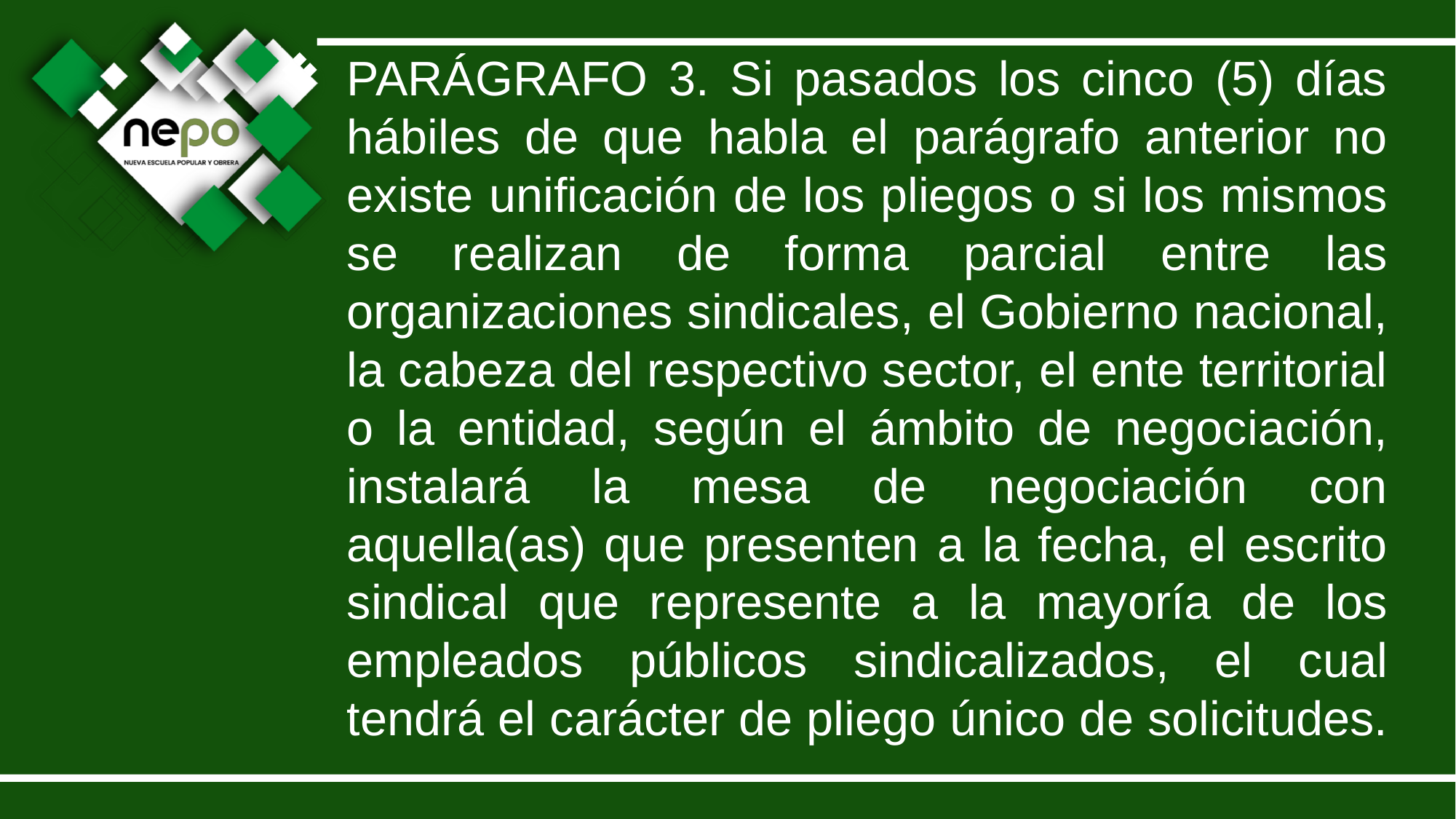

PARÁGRAFO 3. Si pasados los cinco (5) días hábiles de que habla el parágrafo anterior no existe unificación de los pliegos o si los mismos se realizan de forma parcial entre las organizaciones sindicales, el Gobierno nacional, la cabeza del respectivo sector, el ente territorial o la entidad, según el ámbito de negociación, instalará la mesa de negociación con aquella(as) que presenten a la fecha, el escrito sindical que represente a la mayoría de los empleados públicos sindicalizados, el cual tendrá el carácter de pliego único de solicitudes.